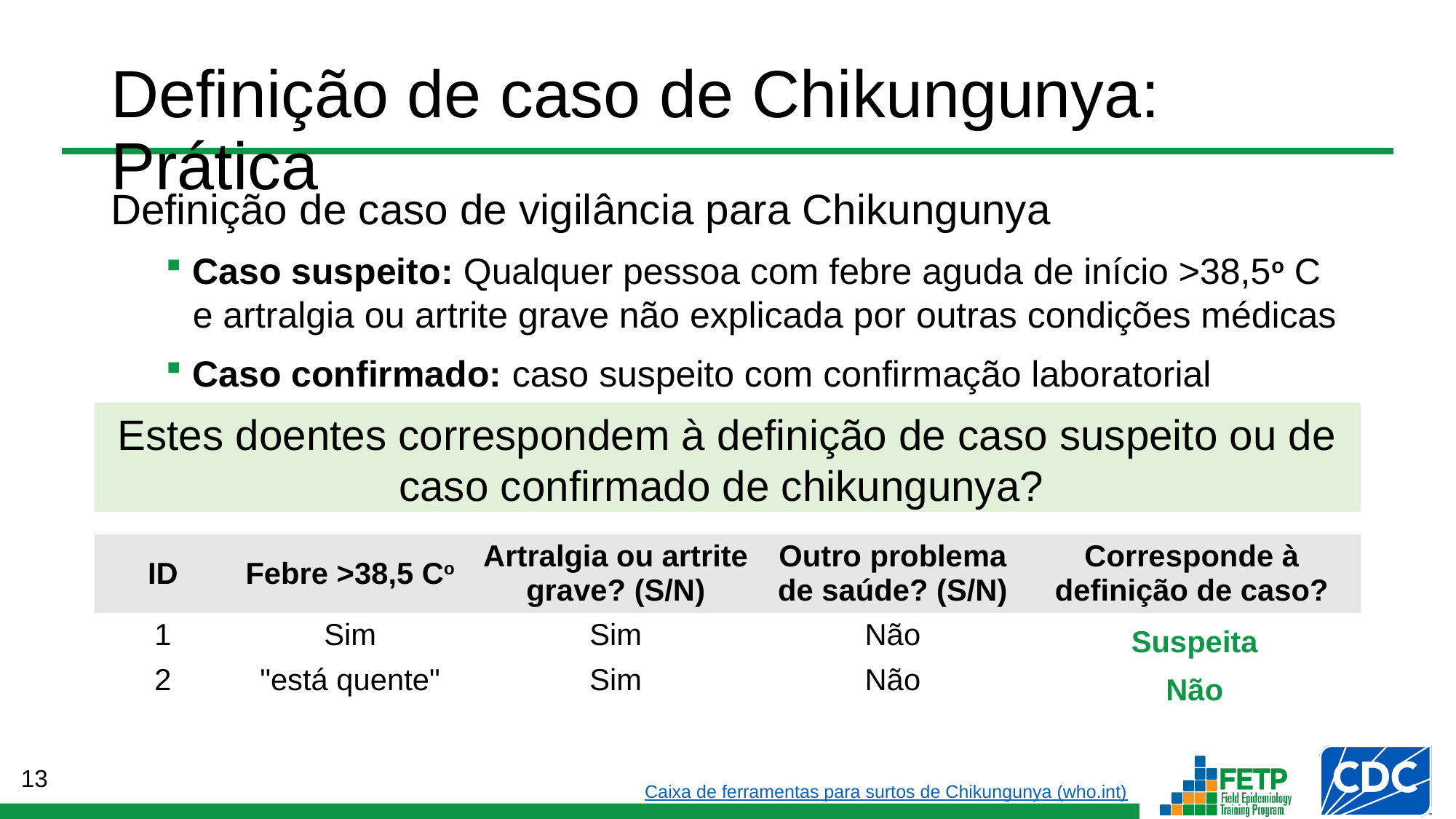

# Definição de caso de Chikungunya: Prática
Definição de caso de vigilância para Chikungunya
Caso suspeito: Qualquer pessoa com febre aguda de início >38,5o C e artralgia ou artrite grave não explicada por outras condições médicas
Caso confirmado: caso suspeito com confirmação laboratorial

Estes doentes correspondem à definição de caso suspeito ou de caso confirmado de chikungunya?
| ID | Febre >38,5 Co | Artralgia ou artrite grave? (S/N) | Outro problema de saúde? (S/N) | Corresponde à definição de caso? |
| --- | --- | --- | --- | --- |
| 1 | Sim | Sim | Não |  |
| 2 | "está quente" | Sim | Não |  |
Suspeita
Não
Caixa de ferramentas para surtos de Chikungunya (who.int)